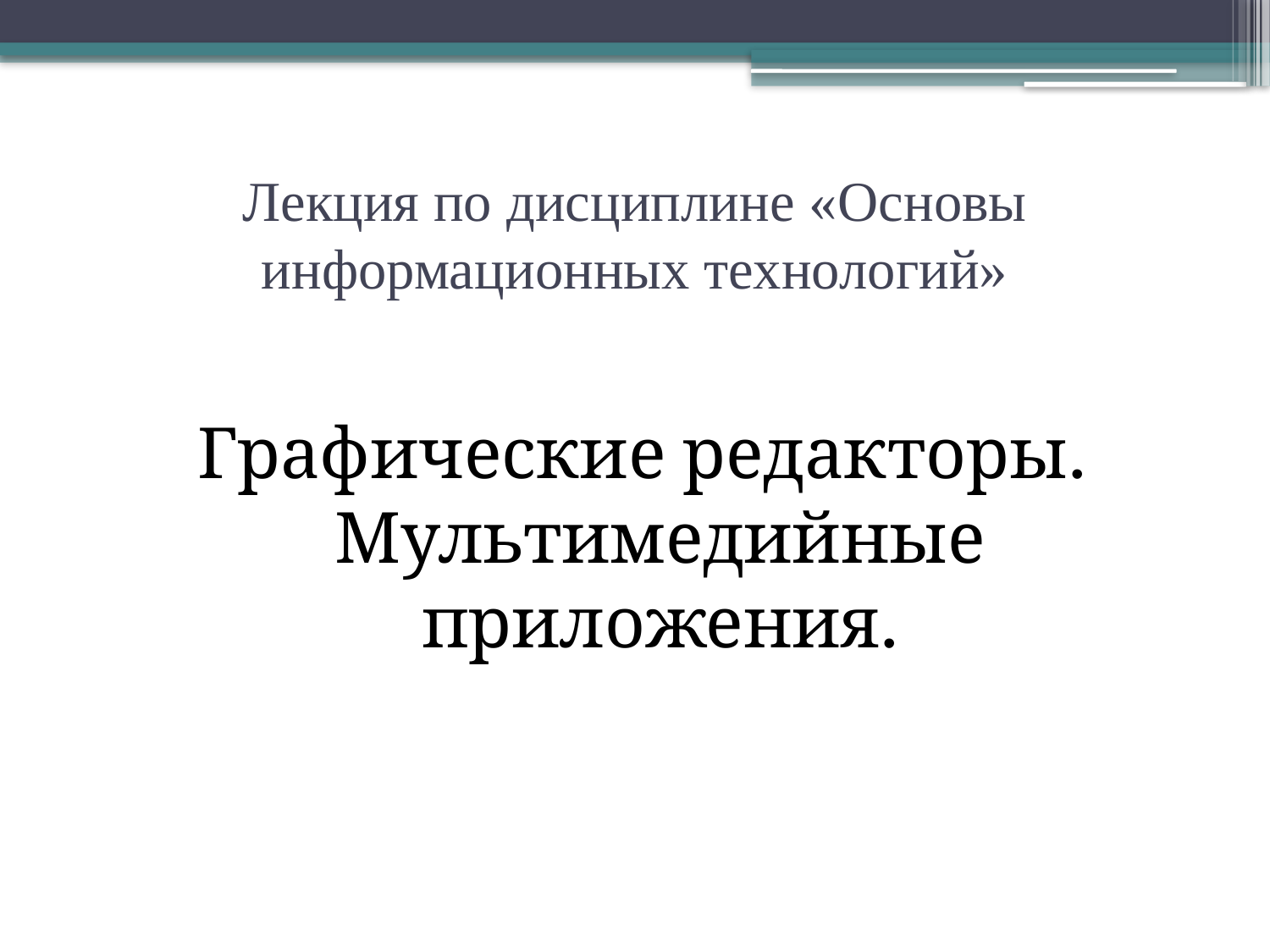

# Лекция по дисциплине «Основы информационных технологий»

Графические редакторы. Мультимедийные приложения.